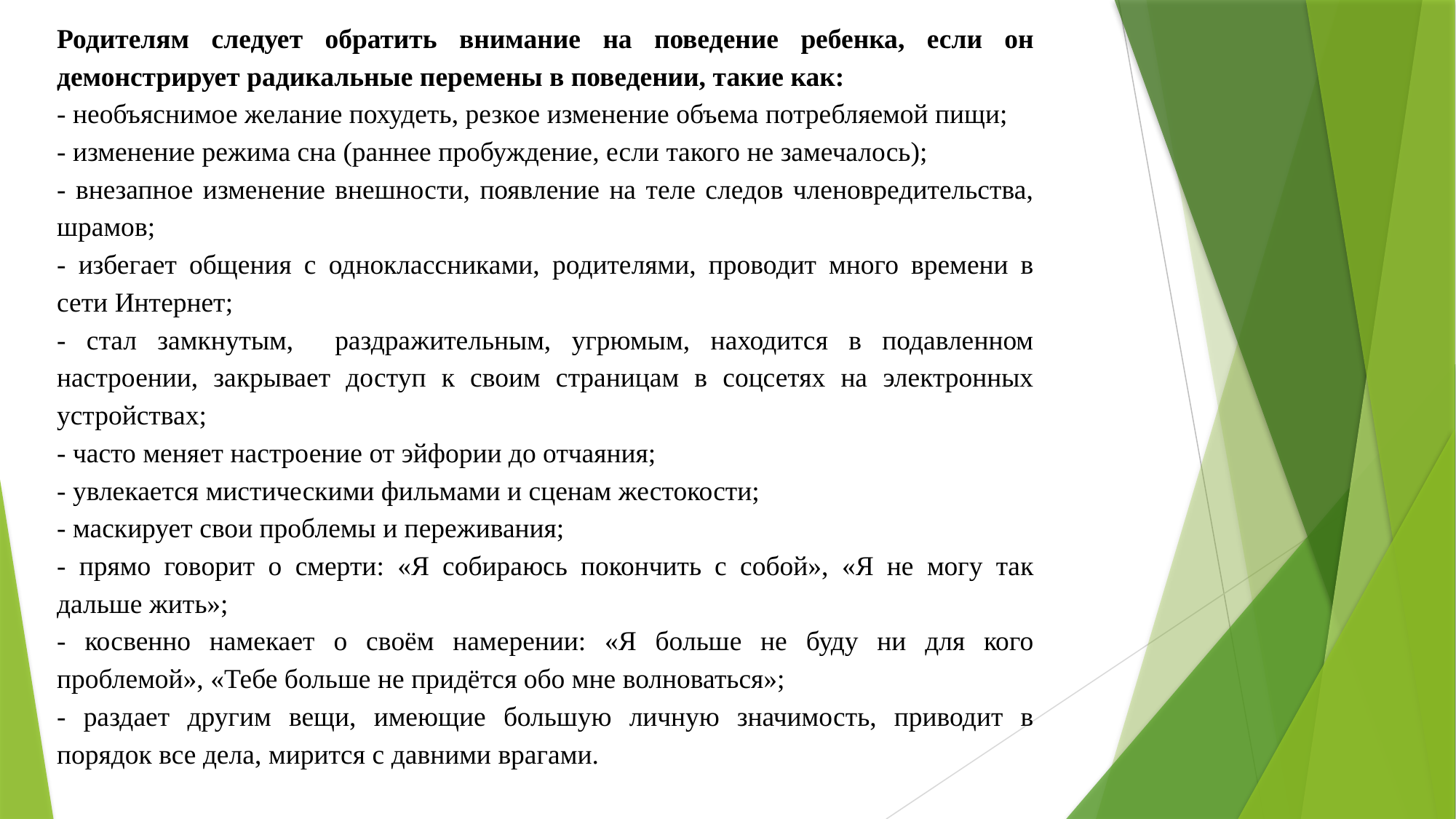

Родителям следует обратить внимание на поведение ребенка, если он демонстрирует радикальные перемены в поведении, такие как:
- необъяснимое желание похудеть, резкое изменение объема потребляемой пищи;
- изменение режима сна (раннее пробуждение, если такого не замечалось);
- внезапное изменение внешности, появление на теле следов членовредительства, шрамов;
- избегает общения с одноклассниками, родителями, проводит много времени в сети Интернет;
- стал замкнутым,  раздражительным, угрюмым, находится в подавленном настроении, закрывает доступ к своим страницам в соцсетях на электронных устройствах;
- часто меняет настроение от эйфории до отчаяния;
- увлекается мистическими фильмами и сценам жестокости;
- маскирует свои проблемы и переживания;
- прямо говорит о смерти: «Я собираюсь покончить с собой», «Я не могу так дальше жить»;
- косвенно намекает о своём намерении: «Я больше не буду ни для кого проблемой», «Тебе больше не придётся обо мне волноваться»;
- раздает другим вещи, имеющие большую личную значимость, приводит в порядок все дела, мирится с давними врагами.